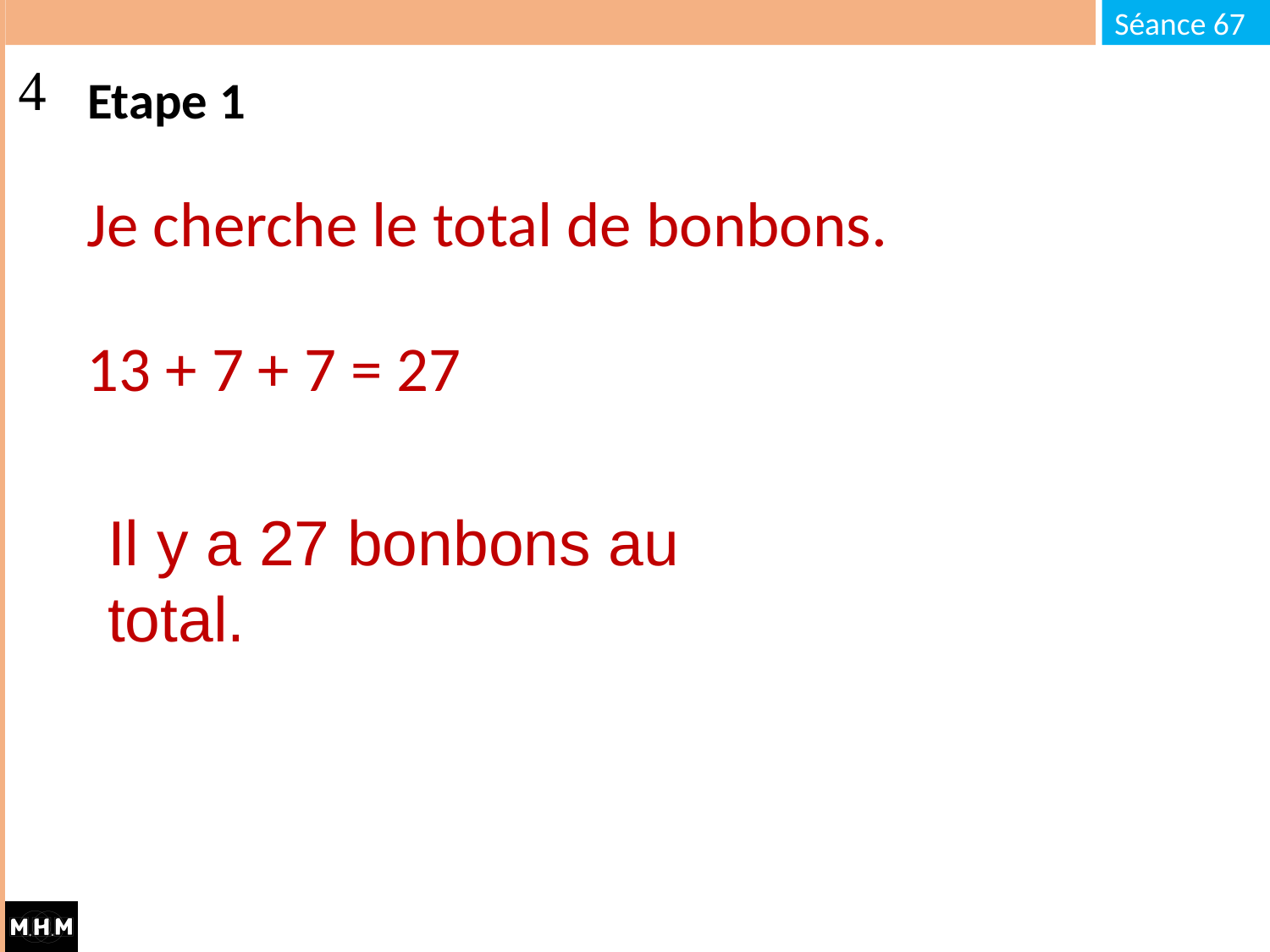

# Etape 1
Je cherche le total de bonbons.
13 + 7 + 7 = 27
Il y a 27 bonbons au total.